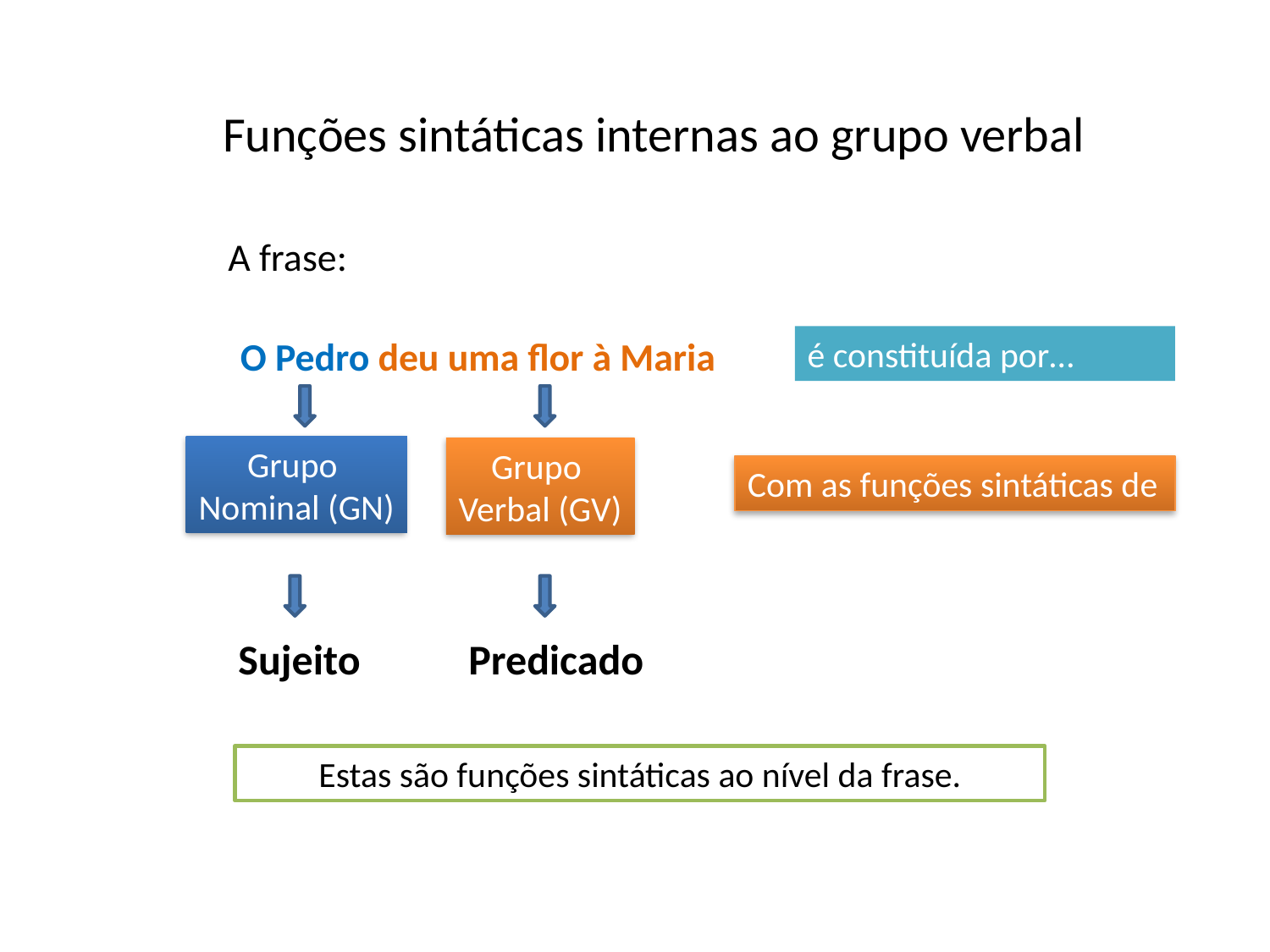

Funções sintáticas internas ao grupo verbal
A frase:
O Pedro deu uma flor à Maria
é constituída por…

Grupo
Nominal (GN)
Grupo
Verbal (GV)
Com as funções sintáticas de

Sujeito
Predicado
Estas são funções sintáticas ao nível da frase.